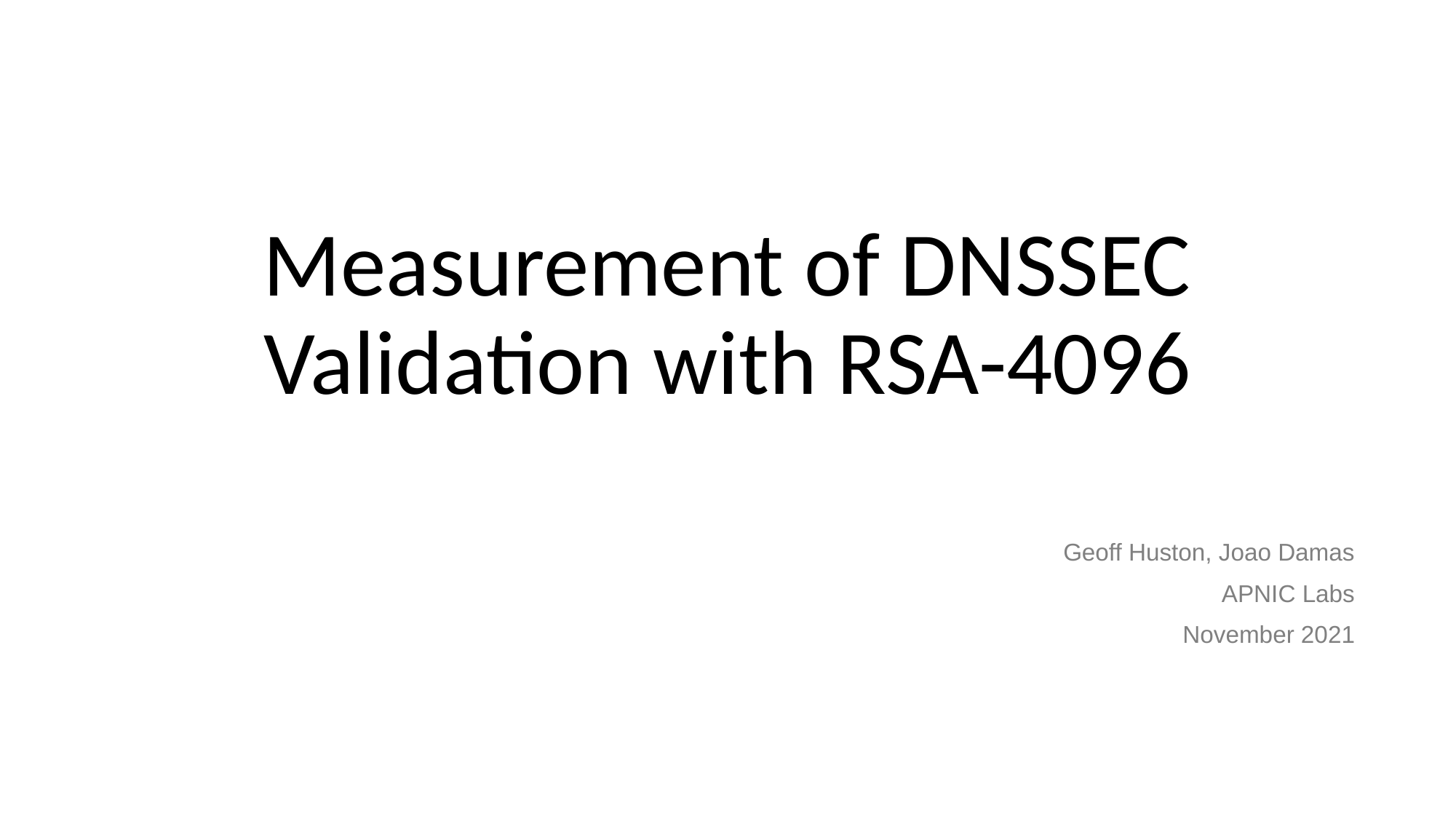

# Measurement of DNSSEC Validation with RSA-4096
Geoff Huston, Joao Damas
APNIC Labs
November 2021